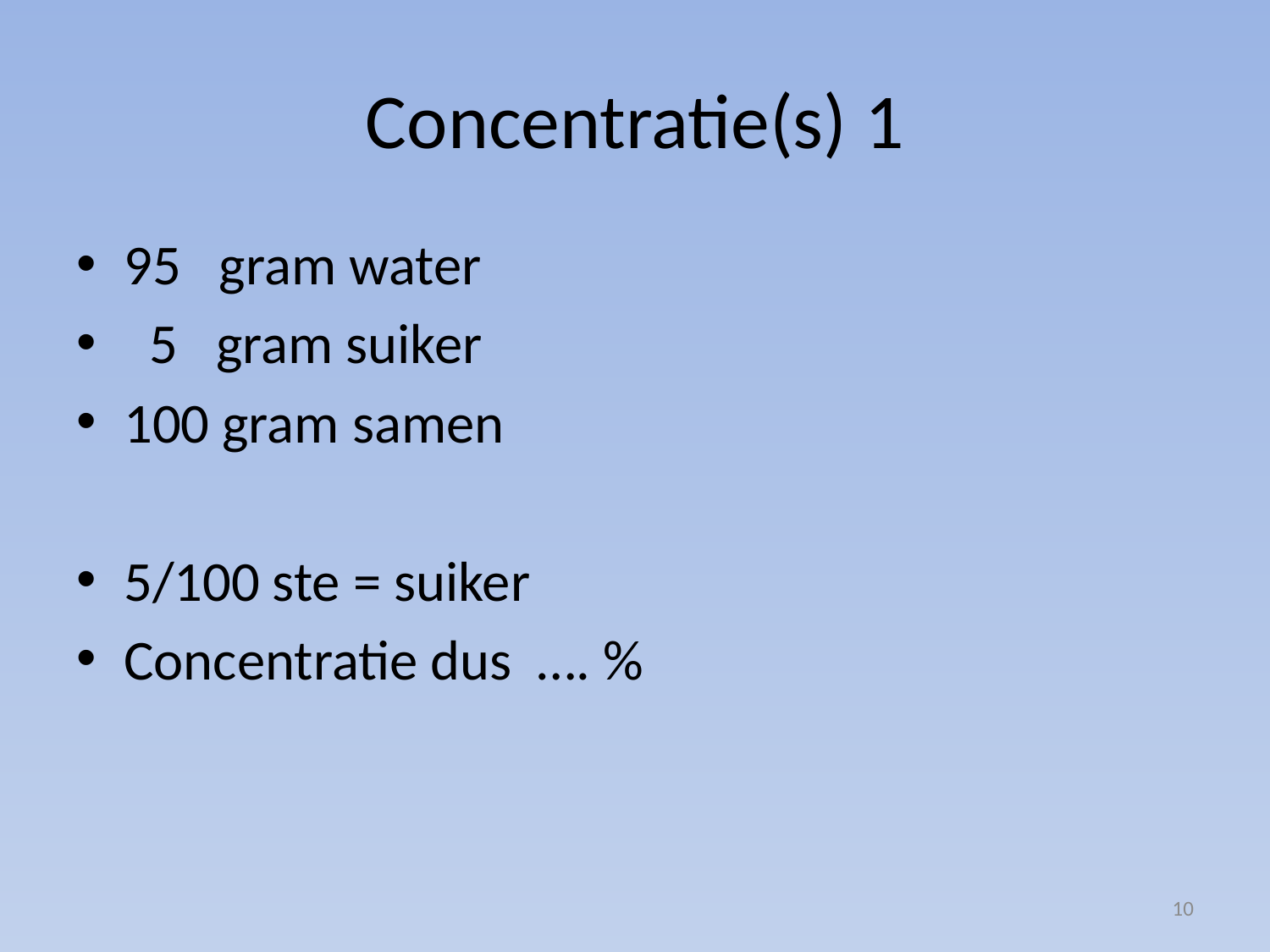

# Concentratie(s) 1
95   gram water
  5   gram suiker
100 gram samen

5/100 ste = suiker
Concentratie dus  …. %
10